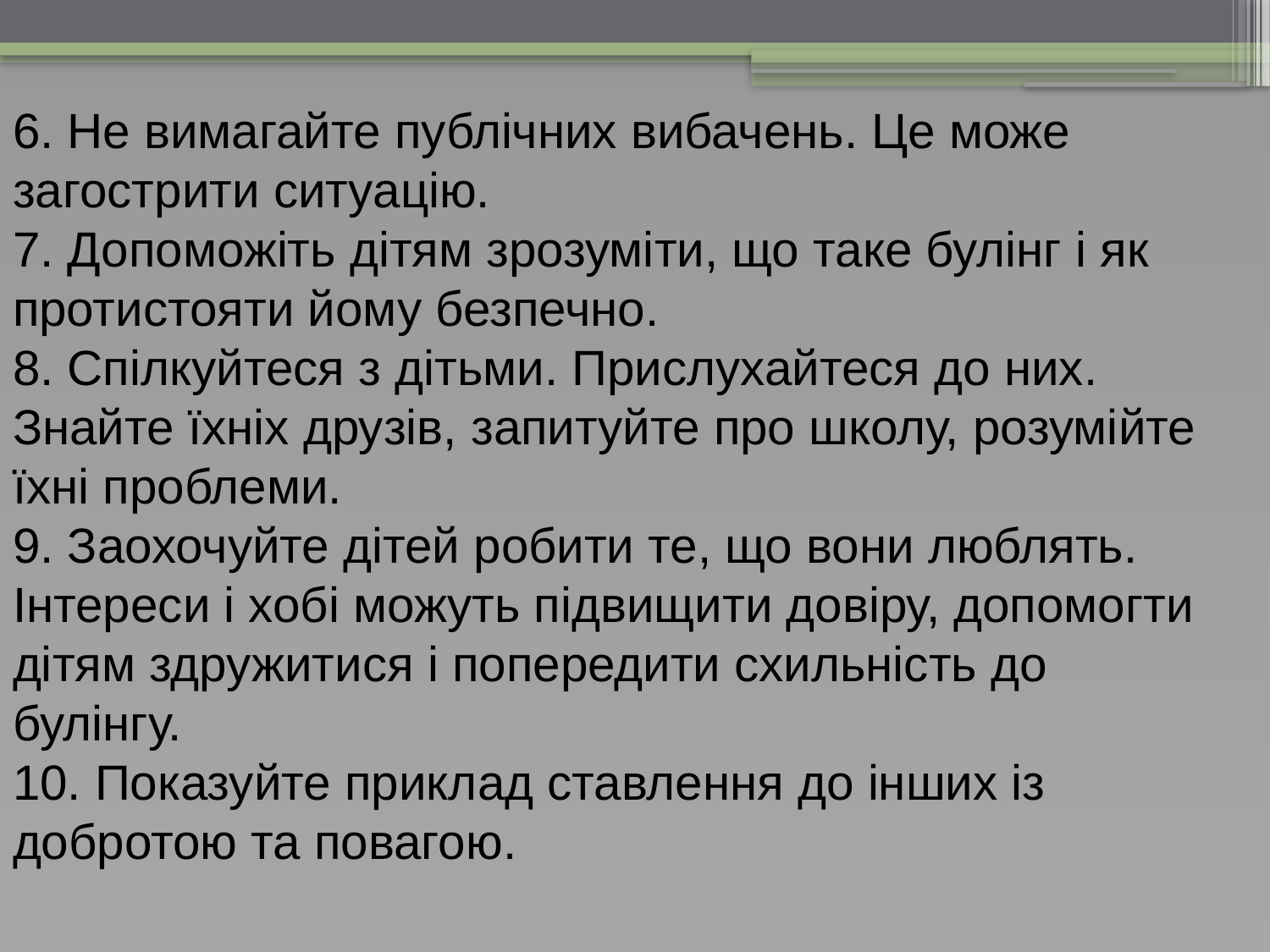

6. Не вимагайте публічних вибачень. Це може загострити ситуацію.
7. Допоможіть дітям зрозуміти, що таке булінг і як протистояти йому безпечно.
8. Спілкуйтеся з дітьми. Прислухайтеся до них. Знайте їхніх друзів, запитуйте про школу, розумійте їхні проблеми.
9. Заохочуйте дітей робити те, що вони люблять. Інтереси і хобі можуть підвищити довіру, допомогти дітям здружитися і попередити схильність до булінгу.
10. Показуйте приклад ставлення до інших із добротою та повагою.